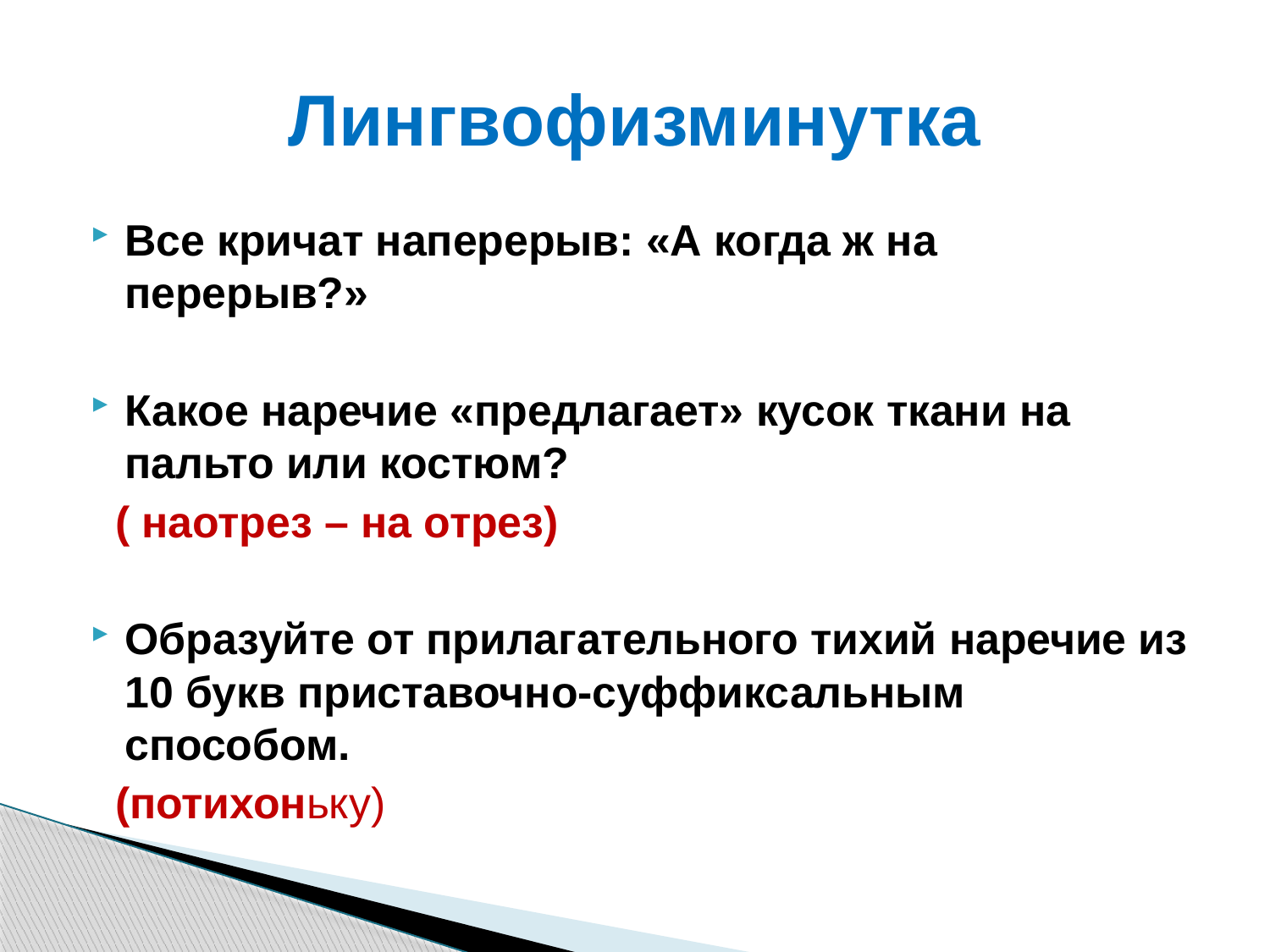

# Лингвофизминутка
Все кричат наперерыв: «А когда ж на перерыв?»

Какое наречие «предлагает» кусок ткани на пальто или костюм?
  ( наотрез – на отрез)

Образуйте от прилагательного тихий наречие из 10 букв приставочно-суффиксальным способом.
  (потихоньку)